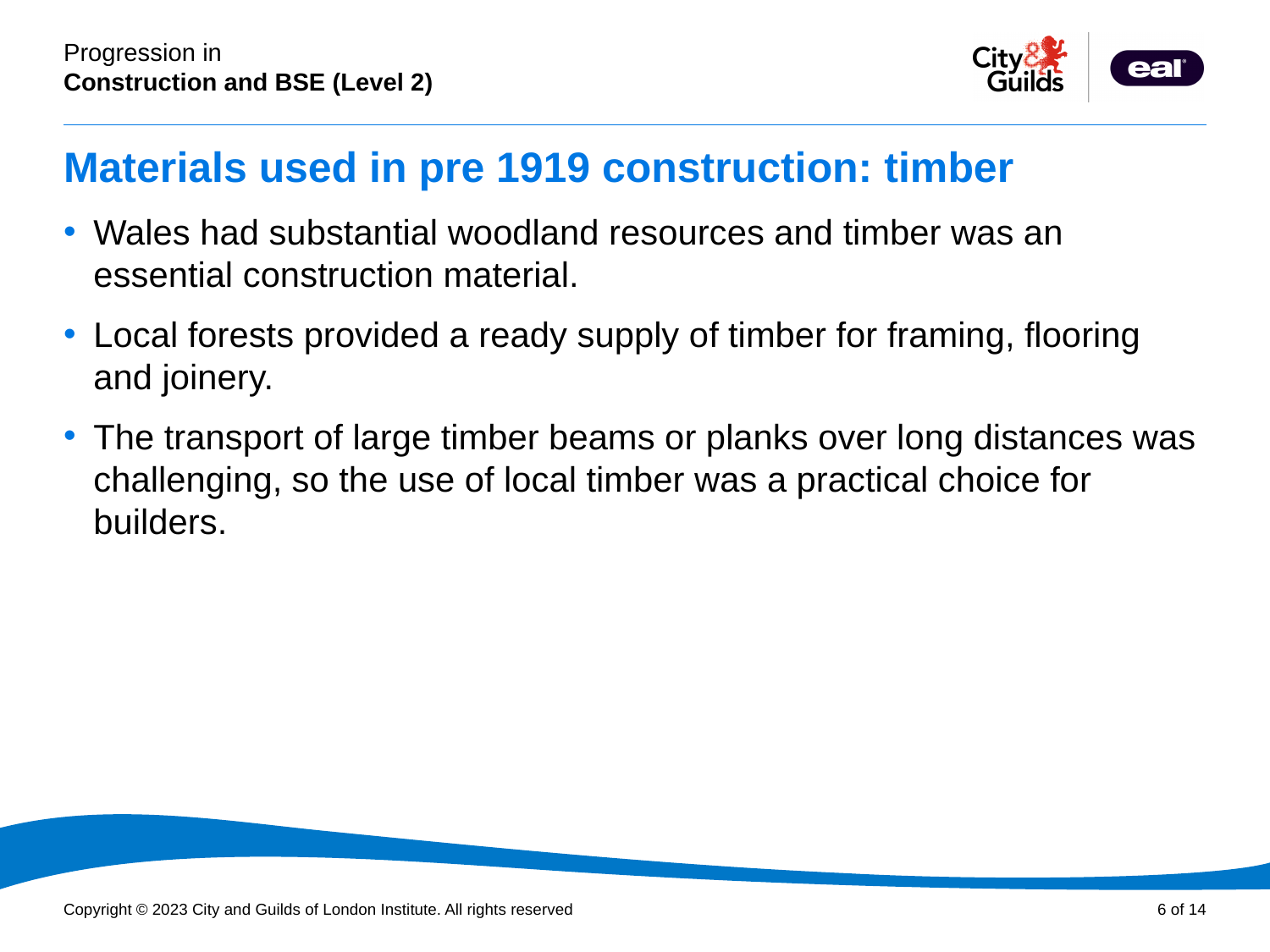

Materials used in pre 1919 construction: timber
Wales had substantial woodland resources and timber was an essential construction material.
Local forests provided a ready supply of timber for framing, flooring and joinery.
The transport of large timber beams or planks over long distances was challenging, so the use of local timber was a practical choice for builders.